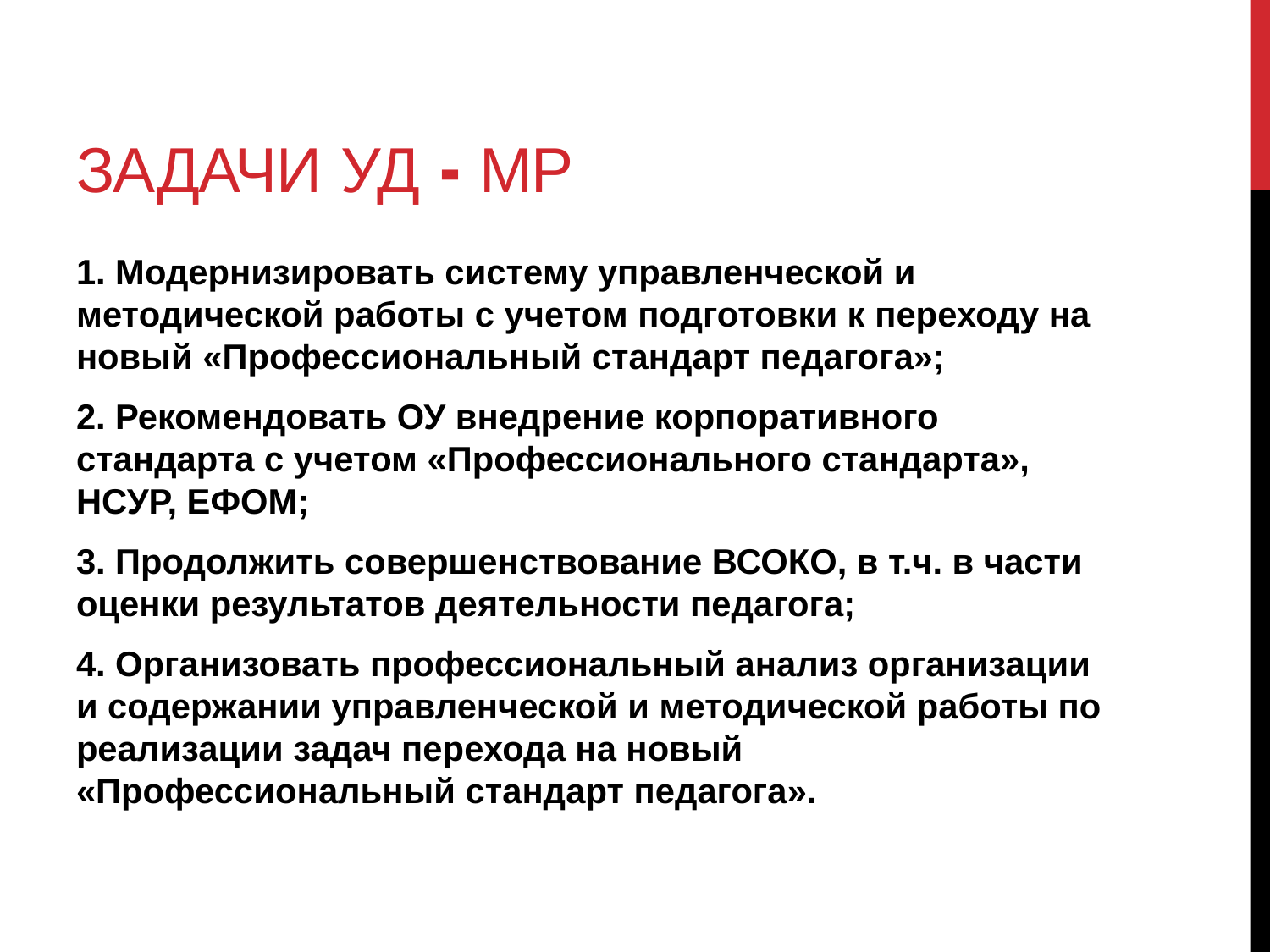

# Задачи УД - МР
1. Модернизировать систему управленческой и методической работы с учетом подготовки к переходу на новый «Профессиональный стандарт педагога»;
2. Рекомендовать ОУ внедрение корпоративного стандарта с учетом «Профессионального стандарта», НСУР, ЕФОМ;
3. Продолжить совершенствование ВСОКО, в т.ч. в части оценки результатов деятельности педагога;
4. Организовать профессиональный анализ организации и содержании управленческой и методической работы по реализации задач перехода на новый «Профессиональный стандарт педагога».